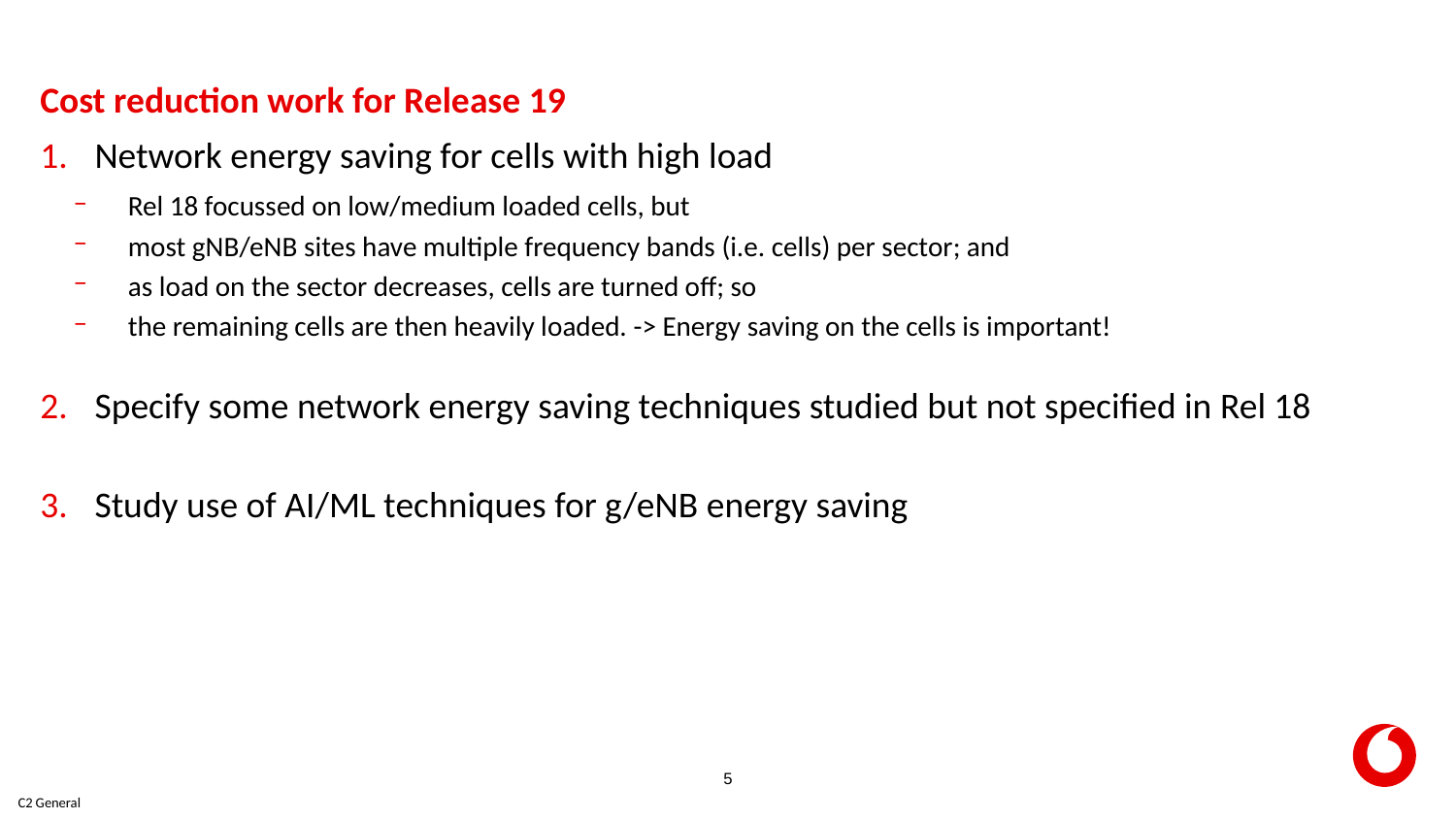

Cost reduction work for Release 19
Network energy saving for cells with high load
Rel 18 focussed on low/medium loaded cells, but
most gNB/eNB sites have multiple frequency bands (i.e. cells) per sector; and
as load on the sector decreases, cells are turned off; so
the remaining cells are then heavily loaded. -> Energy saving on the cells is important!
Specify some network energy saving techniques studied but not specified in Rel 18
Study use of AI/ML techniques for g/eNB energy saving

5